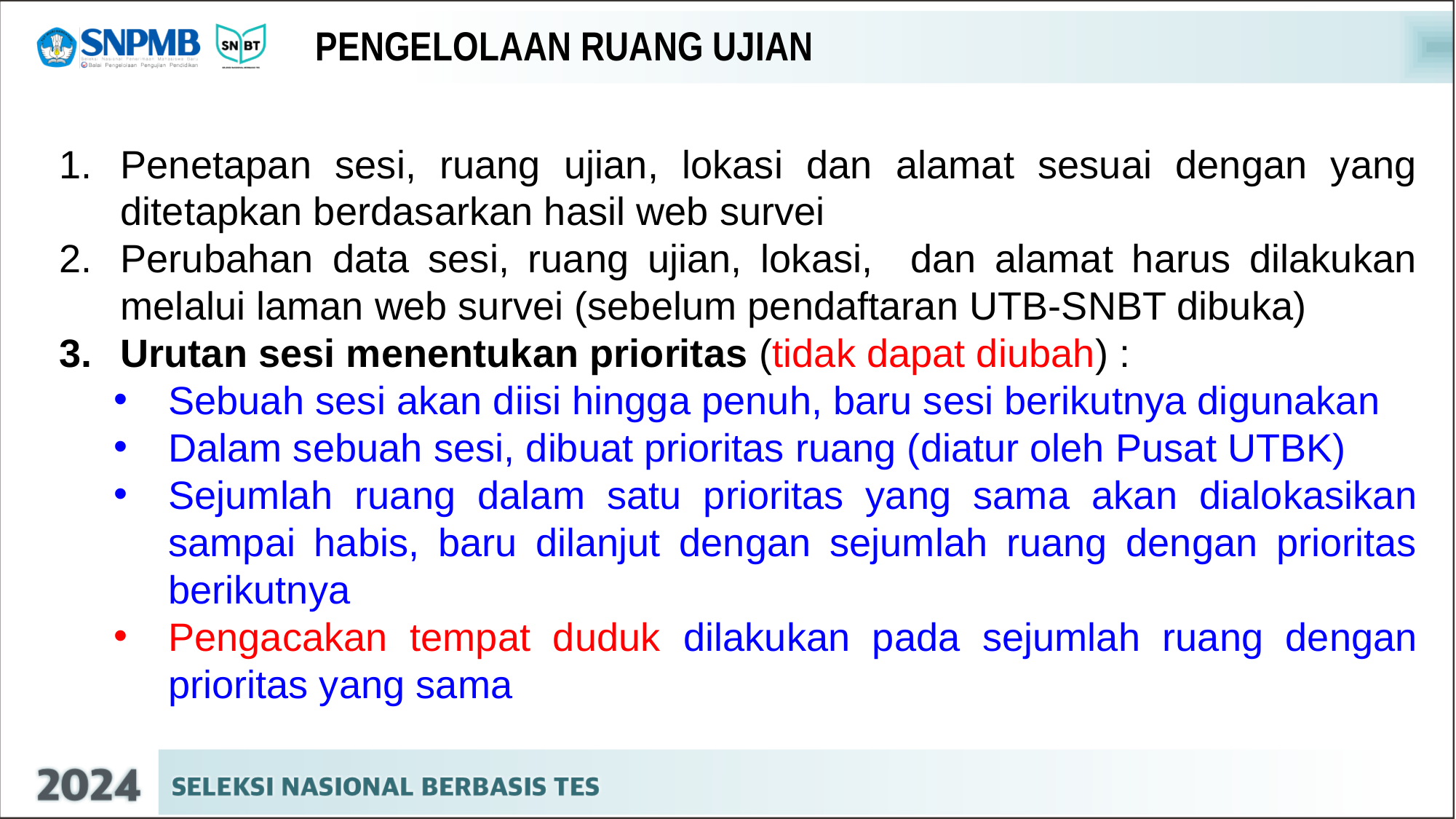

# PENGELOLAAN RUANG UJIAN
Penetapan sesi, ruang ujian, lokasi dan alamat sesuai dengan yang ditetapkan berdasarkan hasil web survei
Perubahan data sesi, ruang ujian, lokasi,  dan alamat harus dilakukan melalui laman web survei (sebelum pendaftaran UTB-SNBT dibuka)
Urutan sesi menentukan prioritas (tidak dapat diubah) :
Sebuah sesi akan diisi hingga penuh, baru sesi berikutnya digunakan
Dalam sebuah sesi, dibuat prioritas ruang (diatur oleh Pusat UTBK)
Sejumlah ruang dalam satu prioritas yang sama akan dialokasikan sampai habis, baru dilanjut dengan sejumlah ruang dengan prioritas berikutnya
Pengacakan tempat duduk dilakukan pada sejumlah ruang dengan prioritas yang sama